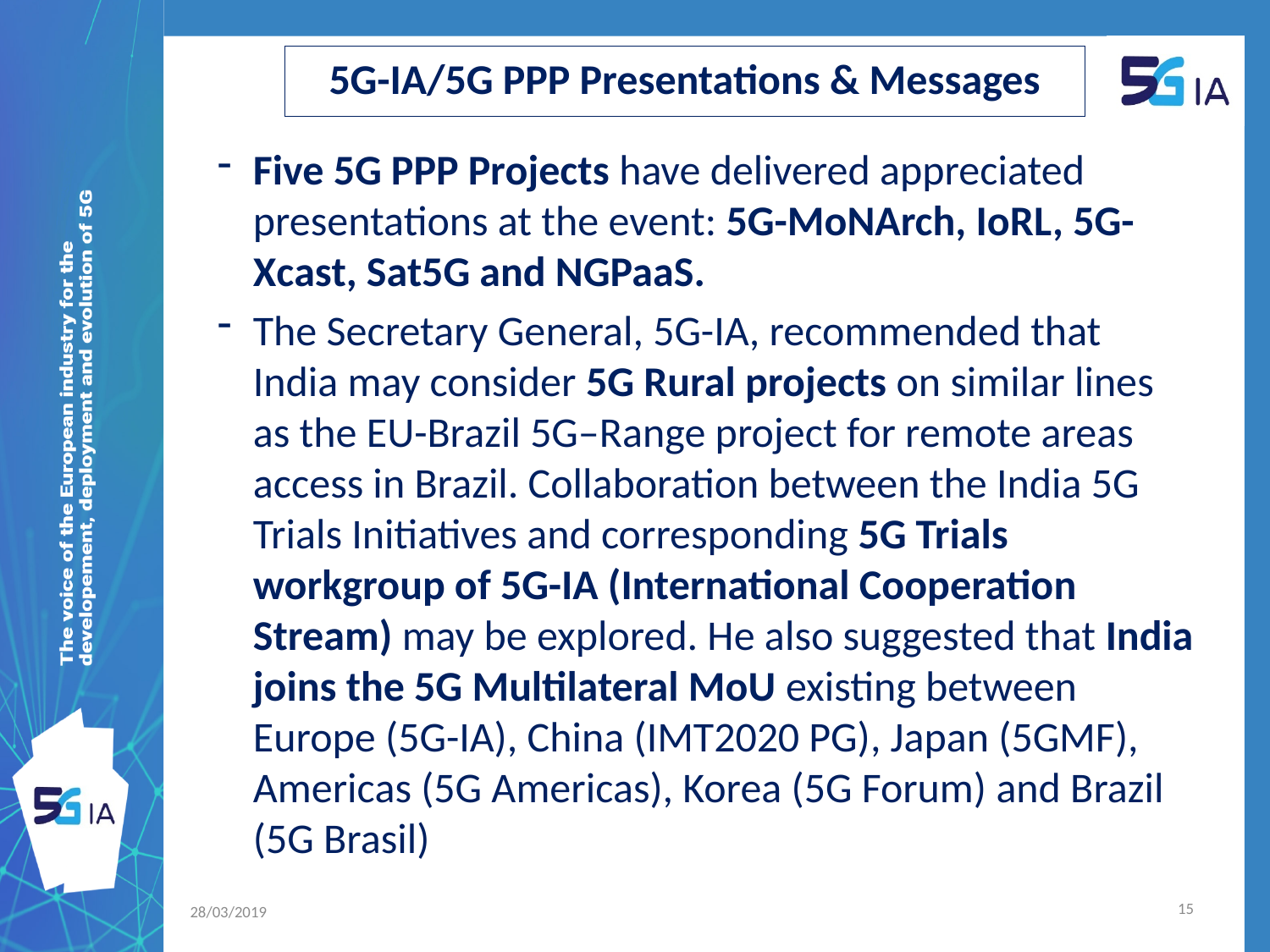

# 5G-IA/5G PPP Presentations & Messages
Five 5G PPP Projects have delivered appreciated presentations at the event: 5G-MoNArch, IoRL, 5G-Xcast, Sat5G and NGPaaS.
The Secretary General, 5G-IA, recommended that India may consider 5G Rural projects on similar lines as the EU-Brazil 5G–Range project for remote areas access in Brazil. Collaboration between the India 5G Trials Initiatives and corresponding 5G Trials workgroup of 5G-IA (International Cooperation Stream) may be explored. He also suggested that India joins the 5G Multilateral MoU existing between Europe (5G-IA), China (IMT2020 PG), Japan (5GMF), Americas (5G Americas), Korea (5G Forum) and Brazil (5G Brasil)

15
28/03/2019